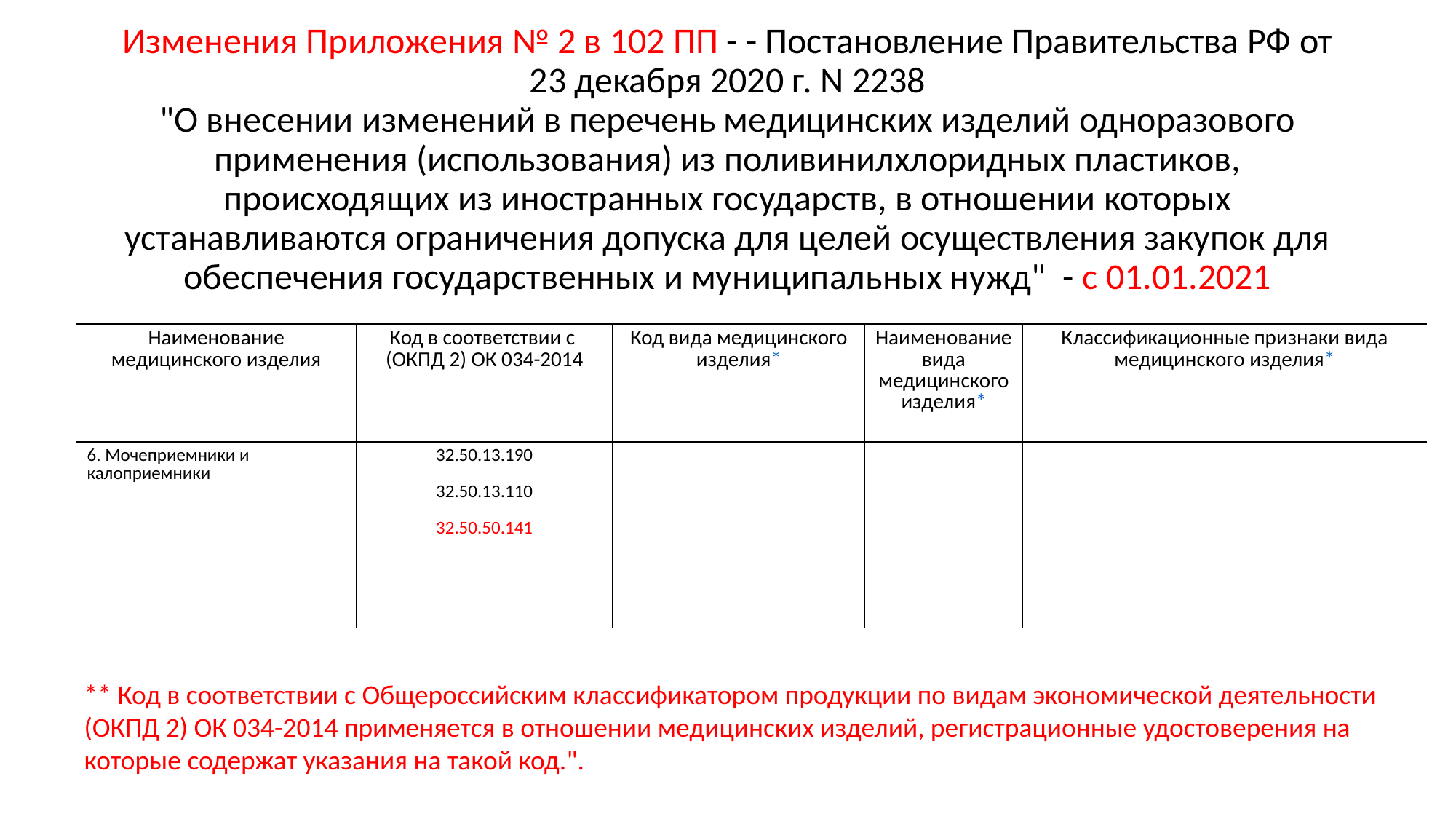

# Изменения Приложения № 2 в 102 ПП - - Постановление Правительства РФ от 23 декабря 2020 г. N 2238 "О внесении изменений в перечень медицинских изделий одноразового применения (использования) из поливинилхлоридных пластиков, происходящих из иностранных государств, в отношении которых устанавливаются ограничения допуска для целей осуществления закупок для обеспечения государственных и муниципальных нужд"  - с 01.01.2021
| Наименование медицинского изделия | Код в соответствии с  (ОКПД 2) ОК 034-2014 | Код вида медицинского изделия\* | Наименование вида медицинского изделия\* | Классификационные признаки вида медицинского изделия\* |
| --- | --- | --- | --- | --- |
| 6. Мочеприемники и калоприемники | 32.50.13.190 32.50.13.110 32.50.50.141 |  |  |  |
** Код в соответствии с Общероссийским классификатором продукции по видам экономической деятельности (ОКПД 2) ОК 034-2014 применяется в отношении медицинских изделий, регистрационные удостоверения на которые содержат указания на такой код.".